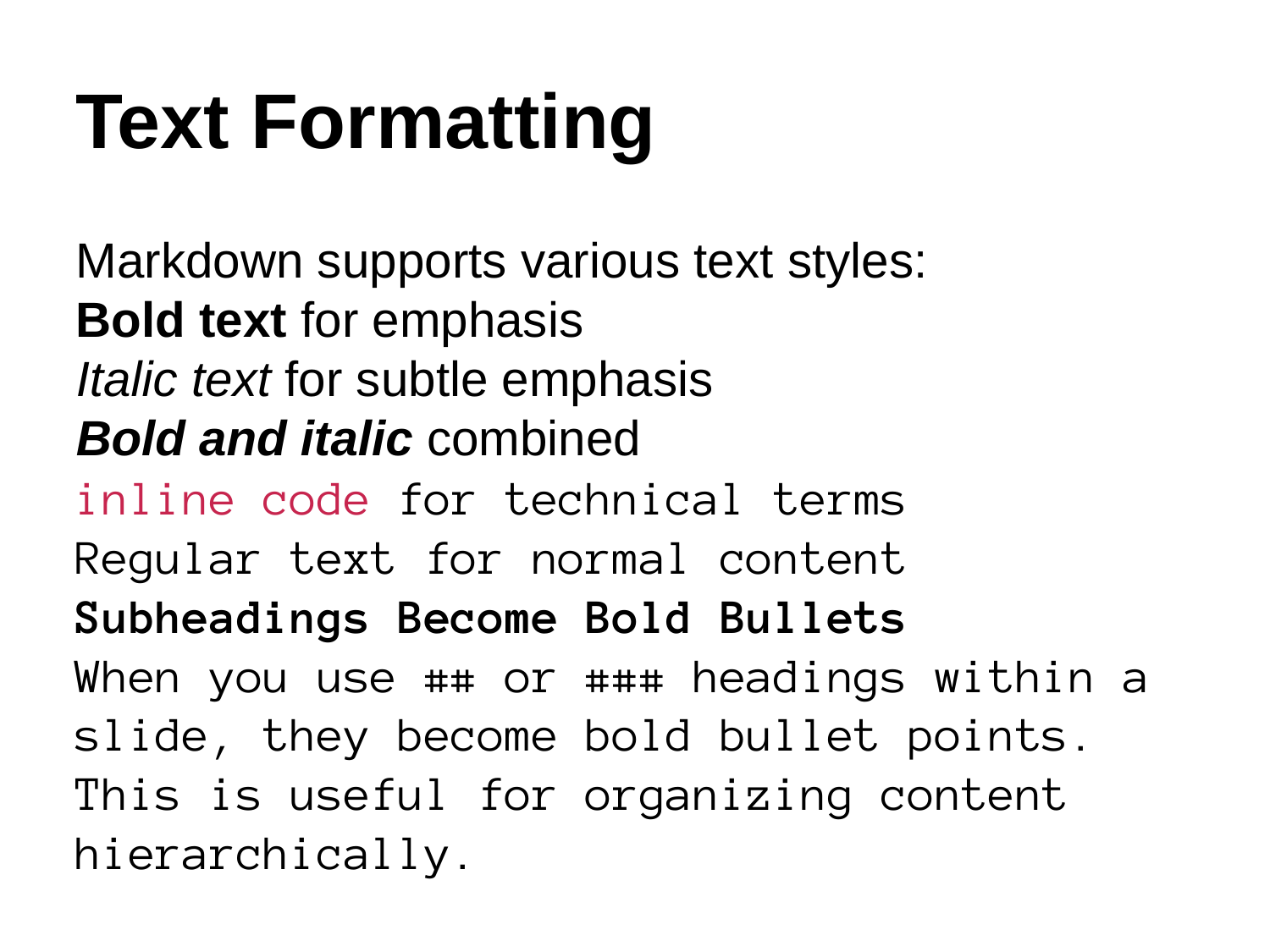

Text Formatting
Markdown supports various text styles:
Bold text for emphasis
Italic text for subtle emphasis
Bold and italic combined
inline code for technical terms
Regular text for normal content
Subheadings Become Bold Bullets
When you use ## or ### headings within a slide, they become bold bullet points. This is useful for organizing content hierarchically.